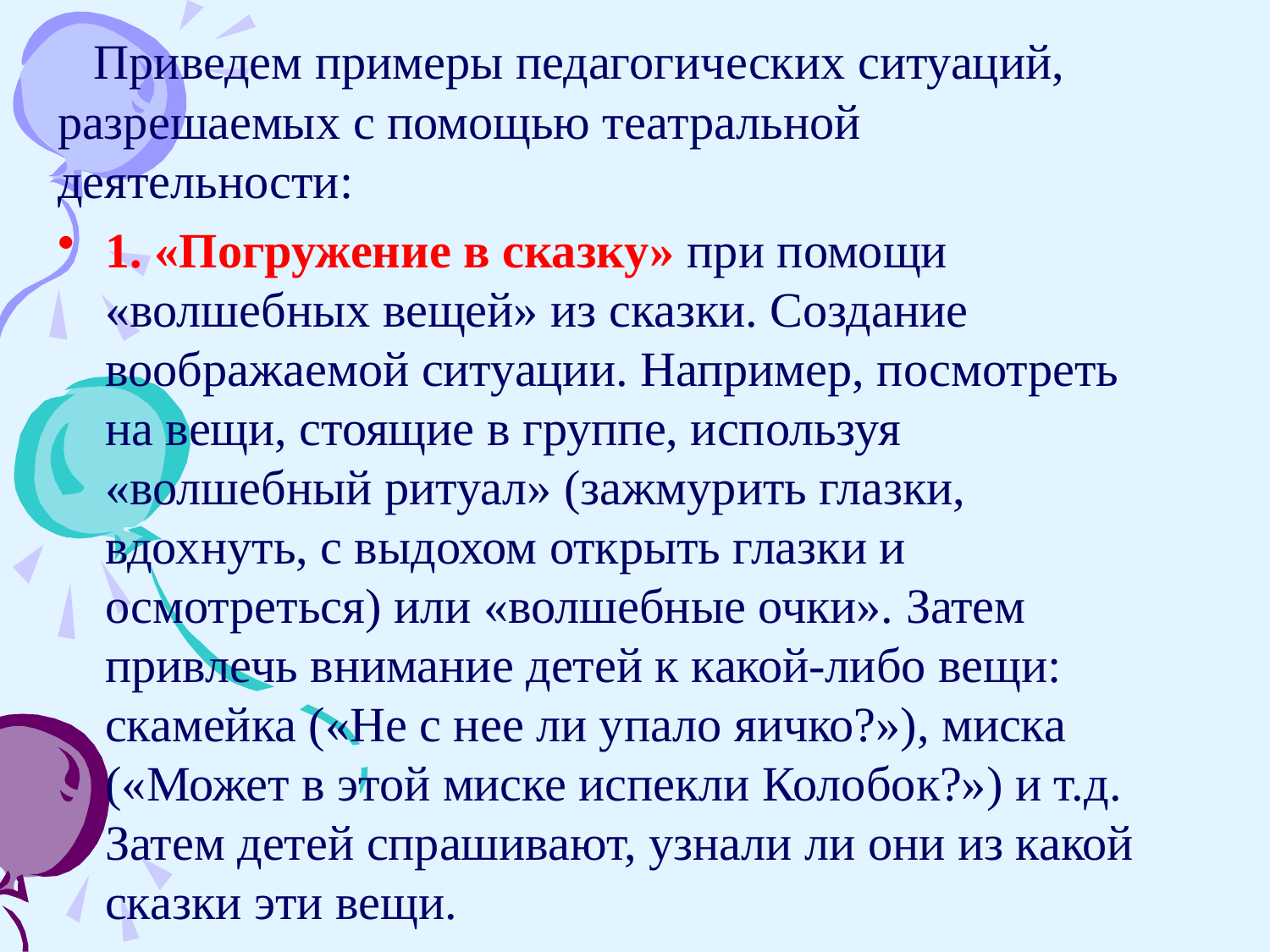

Приведем примеры педагогических ситуаций, разрешаемых с помощью театральной деятельности:
1. «Погружение в сказку» при помощи «волшебных вещей» из сказки. Создание воображаемой ситуации. Например, посмотреть на вещи, стоящие в группе, используя «волшебный ритуал» (зажмурить глазки, вдохнуть, с выдохом открыть глазки и осмотреться) или «волшебные очки». Затем привлечь внимание детей к какой-либо вещи: скамейка («Не с нее ли упало яичко?»), миска («Может в этой миске испекли Колобок?») и т.д. Затем детей спрашивают, узнали ли они из какой сказки эти вещи.